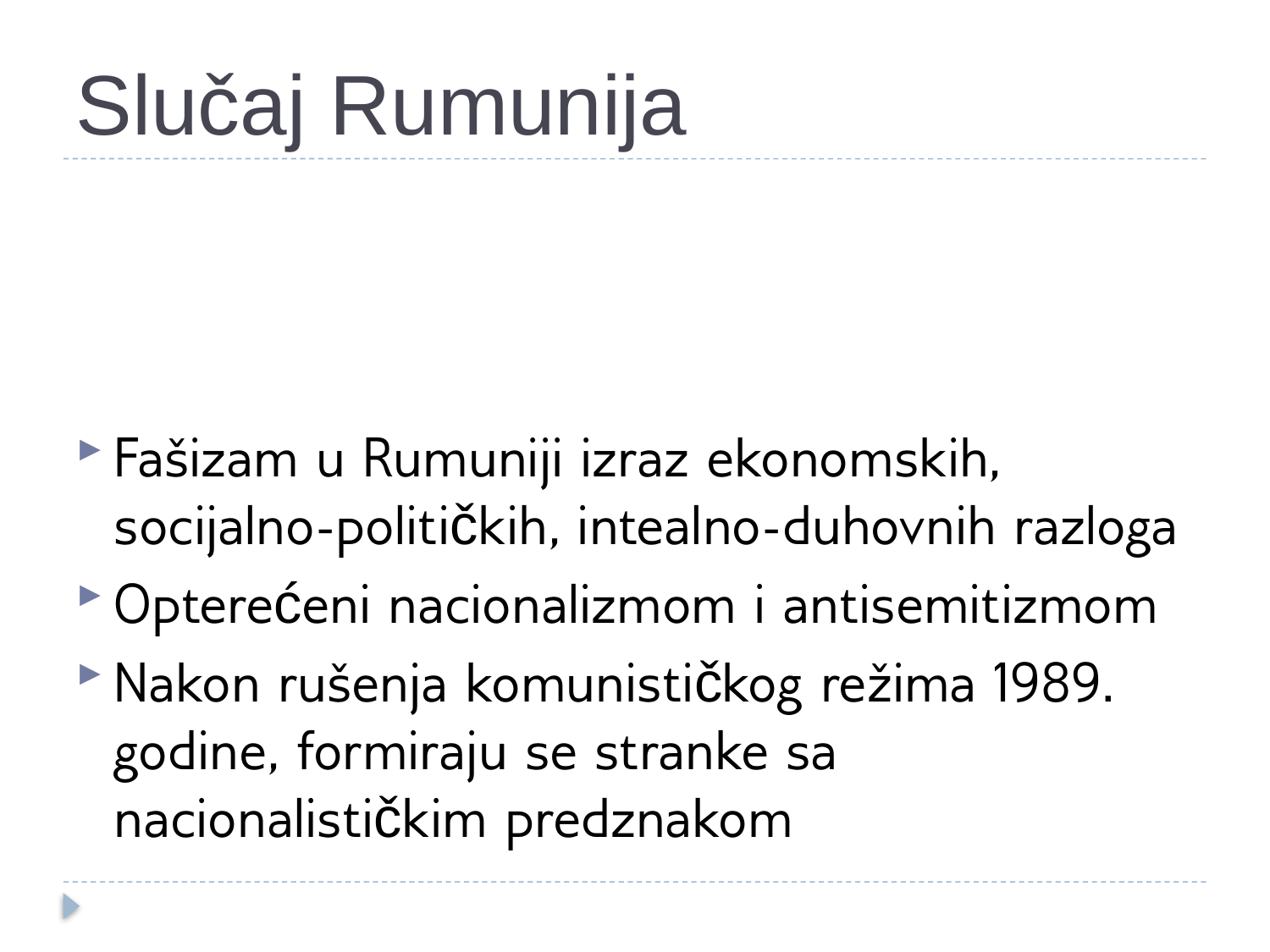

# Slučaj Rumunija
Fašizam u Rumuniji izraz ekonomskih, socijalno-političkih, intealno-duhovnih razloga
Opterećeni nacionalizmom i antisemitizmom
Nakon rušenja komunističkog režima 1989. godine, formiraju se stranke sa nacionalističkim predznakom